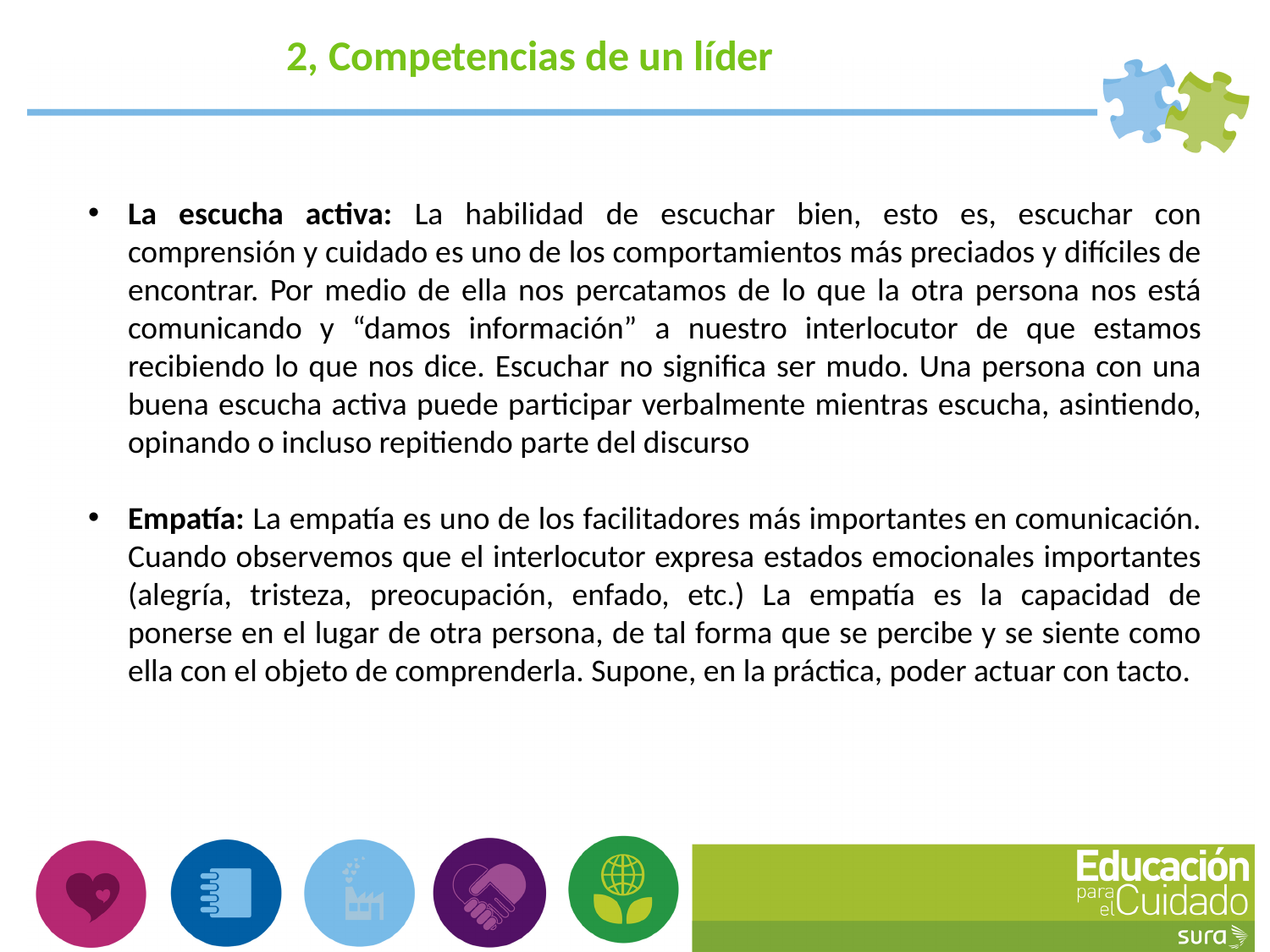

2, Competencias de un líder

La escucha activa: La habilidad de escuchar bien, esto es, escuchar con comprensión y cuidado es uno de los comportamientos más preciados y difíciles de encontrar. Por medio de ella nos percatamos de lo que la otra persona nos está comunicando y “damos información” a nuestro interlocutor de que estamos recibiendo lo que nos dice. Escuchar no significa ser mudo. Una persona con una buena escucha activa puede participar verbalmente mientras escucha, asintiendo, opinando o incluso repitiendo parte del discurso

Empatía: La empatía es uno de los facilitadores más importantes en comunicación. Cuando observemos que el interlocutor expresa estados emocionales importantes (alegría, tristeza, preocupación, enfado, etc.) La empatía es la capacidad de ponerse en el lugar de otra persona, de tal forma que se percibe y se siente como ella con el objeto de comprenderla. Supone, en la práctica, poder actuar con tacto.